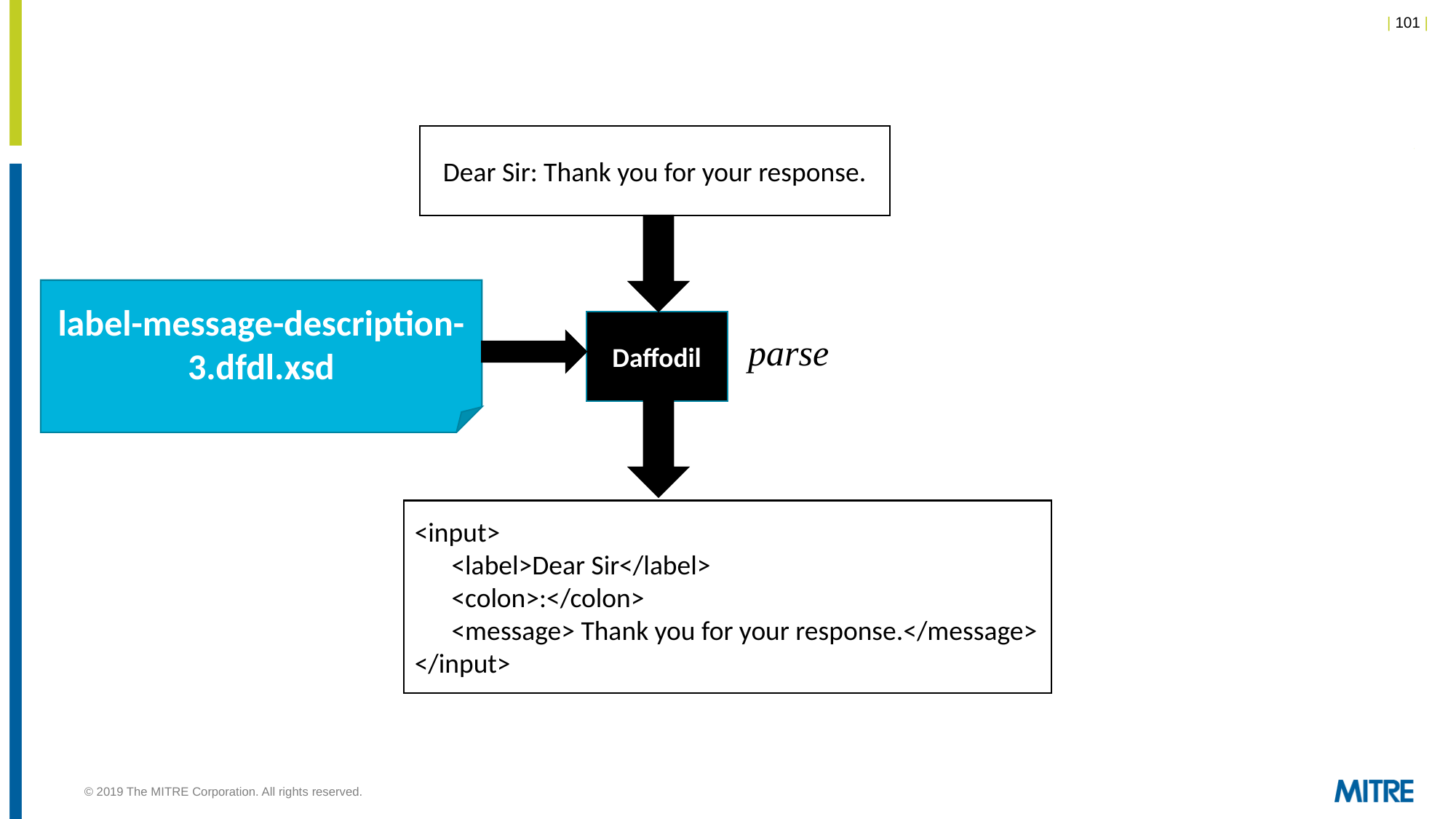

Dear Sir: Thank you for your response.

label-message-description-3.dfdl.xsd
Daffodil
parse

<input>
      <label>Dear Sir</label>
      <colon>:</colon>
      <message> Thank you for your response.</message>
</input>
© 2019 The MITRE Corporation. All rights reserved.